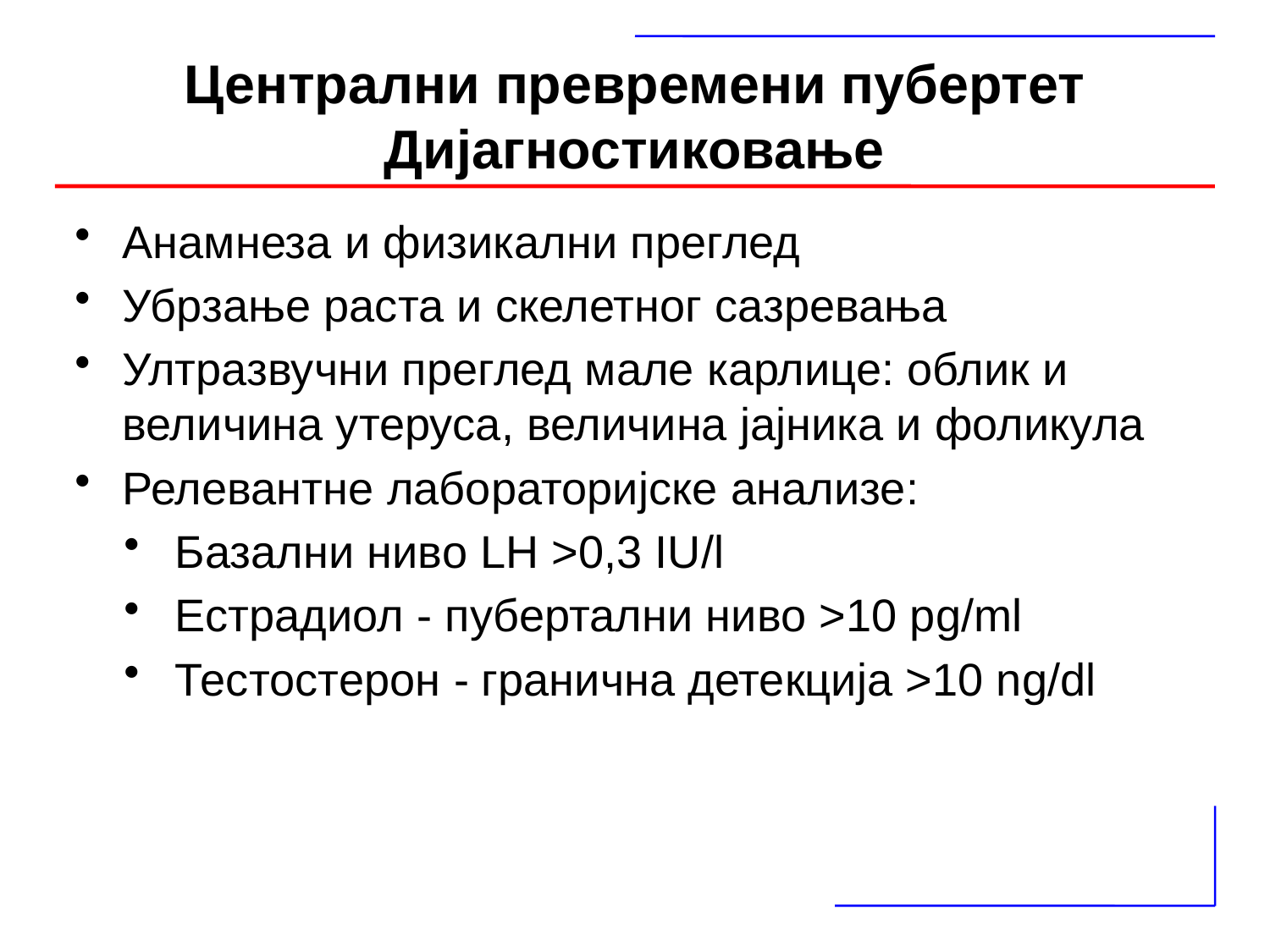

# Централни превремени пубертет Дијагностиковање
Анамнеза и физикални преглед
Убрзање раста и скелетног сазревања
Ултразвучни преглед мале карлице: облик и величина утеруса, величина јајника и фоликула
Релевантне лабораторијске анализе:
Базални ниво LH >0,3 IU/l
Естрадиол - пубертални ниво >10 pg/ml
Тестостерон - гранична детекција >10 ng/dl